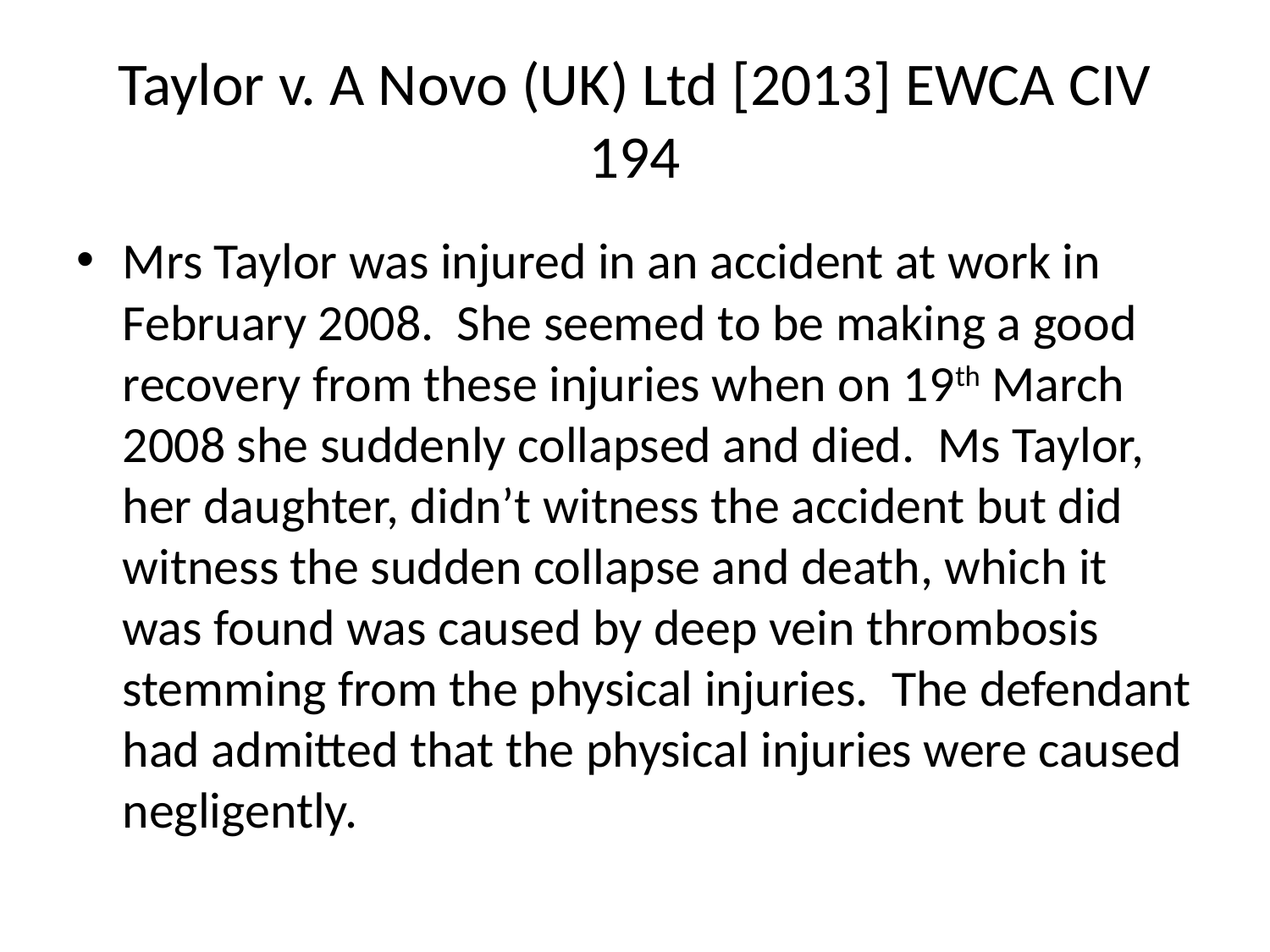

# Taylor v. A Novo (UK) Ltd [2013] EWCA CIV 194
Mrs Taylor was injured in an accident at work in February 2008.  She seemed to be making a good recovery from these injuries when on 19th March 2008 she suddenly collapsed and died.  Ms Taylor, her daughter, didn’t witness the accident but did witness the sudden collapse and death, which it was found was caused by deep vein thrombosis stemming from the physical injuries.  The defendant had admitted that the physical injuries were caused negligently.